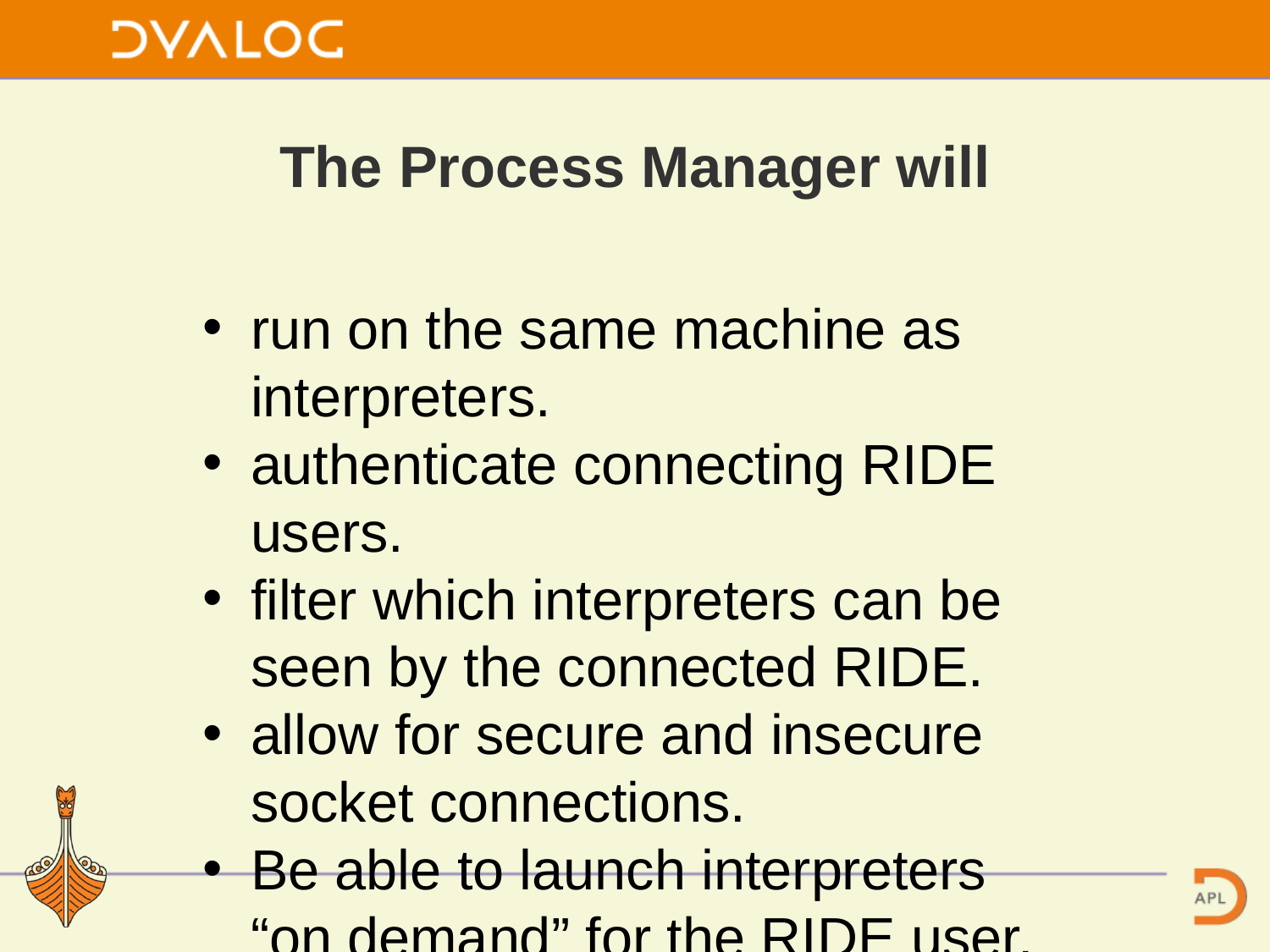

# The Process Manager will
run on the same machine as interpreters.
authenticate connecting RIDE users.
filter which interpreters can be seen by the connected RIDE.
allow for secure and insecure socket connections.
Be able to launch interpreters “on demand” for the RIDE user.